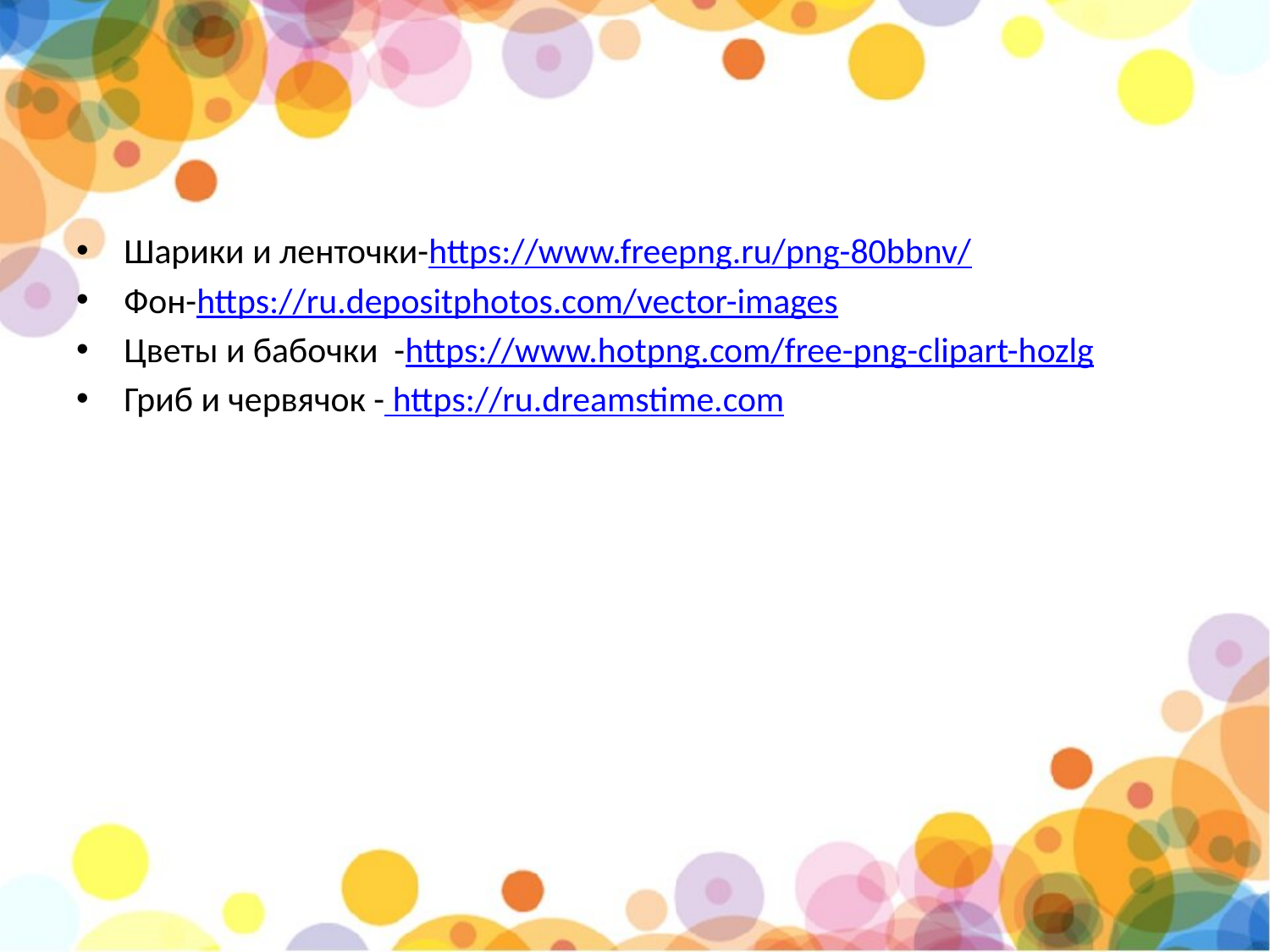

#
Шарики и ленточки-https://www.freepng.ru/png-80bbnv/
Фон-https://ru.depositphotos.com/vector-images
Цветы и бабочки  -https://www.hotpng.com/free-png-clipart-hozlg
Гриб и червячок - https://ru.dreamstime.com